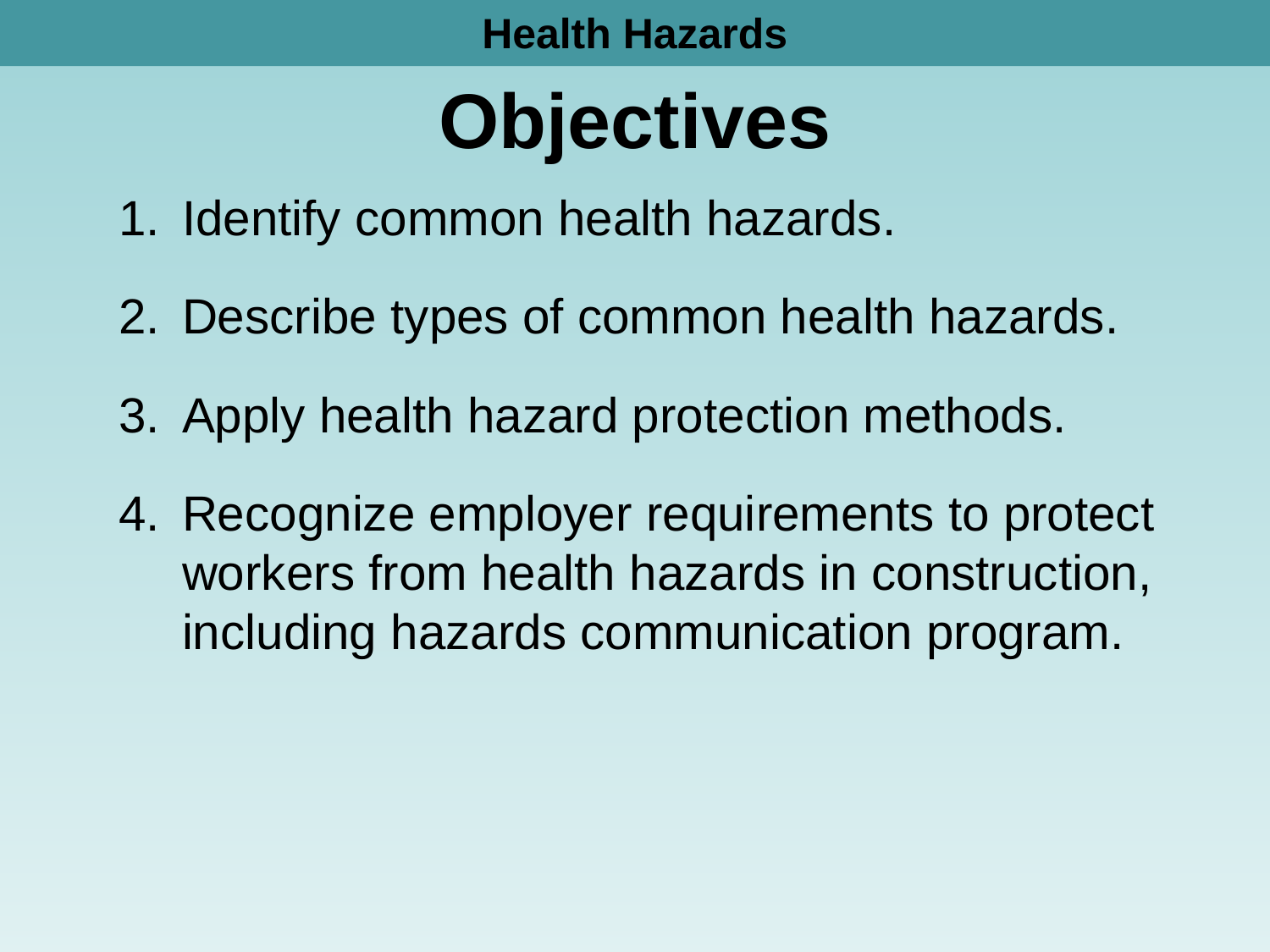

Health Hazards
# Objectives
Identify common health hazards.

Describe types of common health hazards.

Apply health hazard protection methods.

Recognize employer requirements to protect workers from health hazards in construction, including hazards communication program.